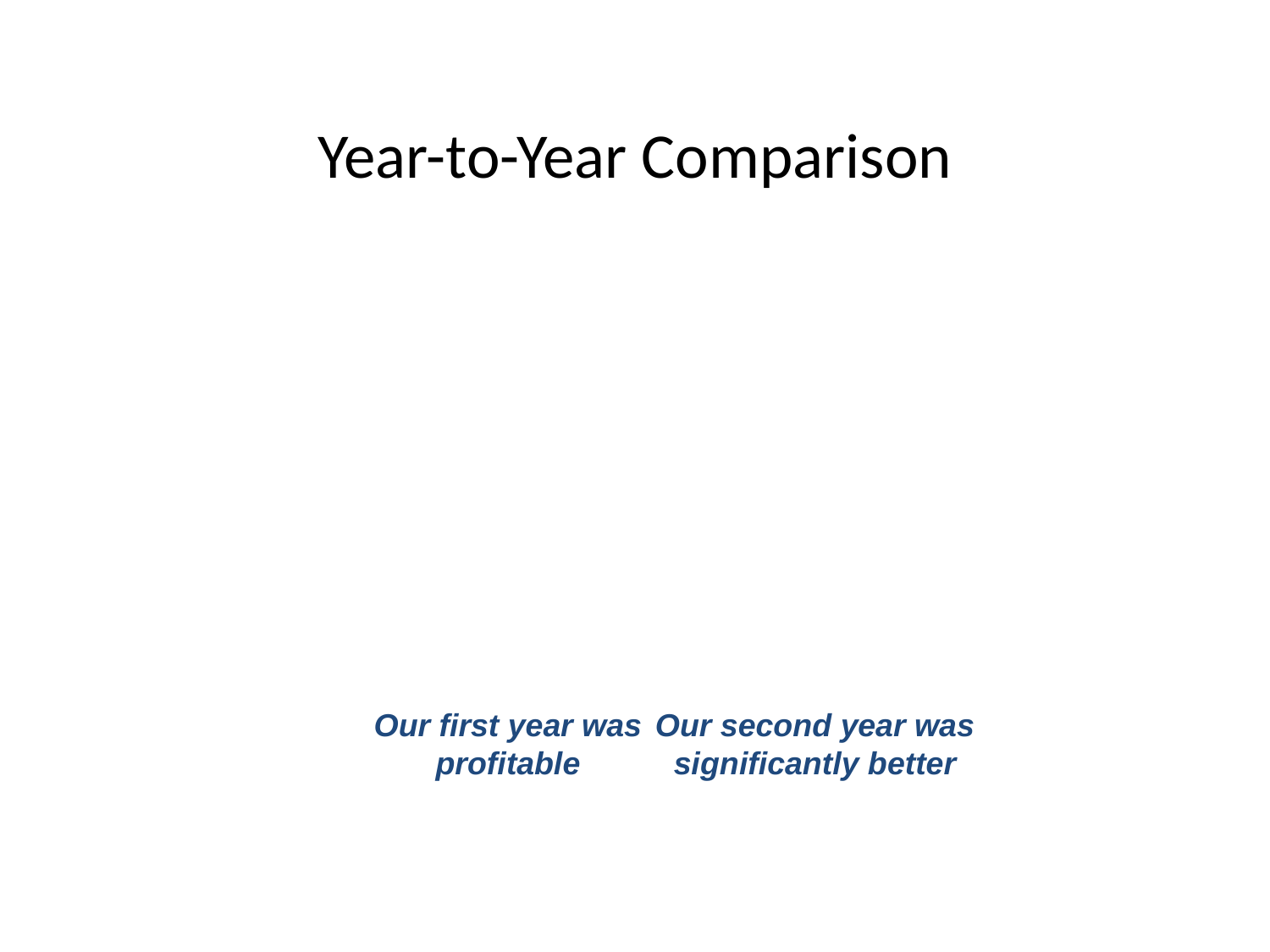

# Year-to-Year Comparison
Our first year was profitable
Our second year was significantly better